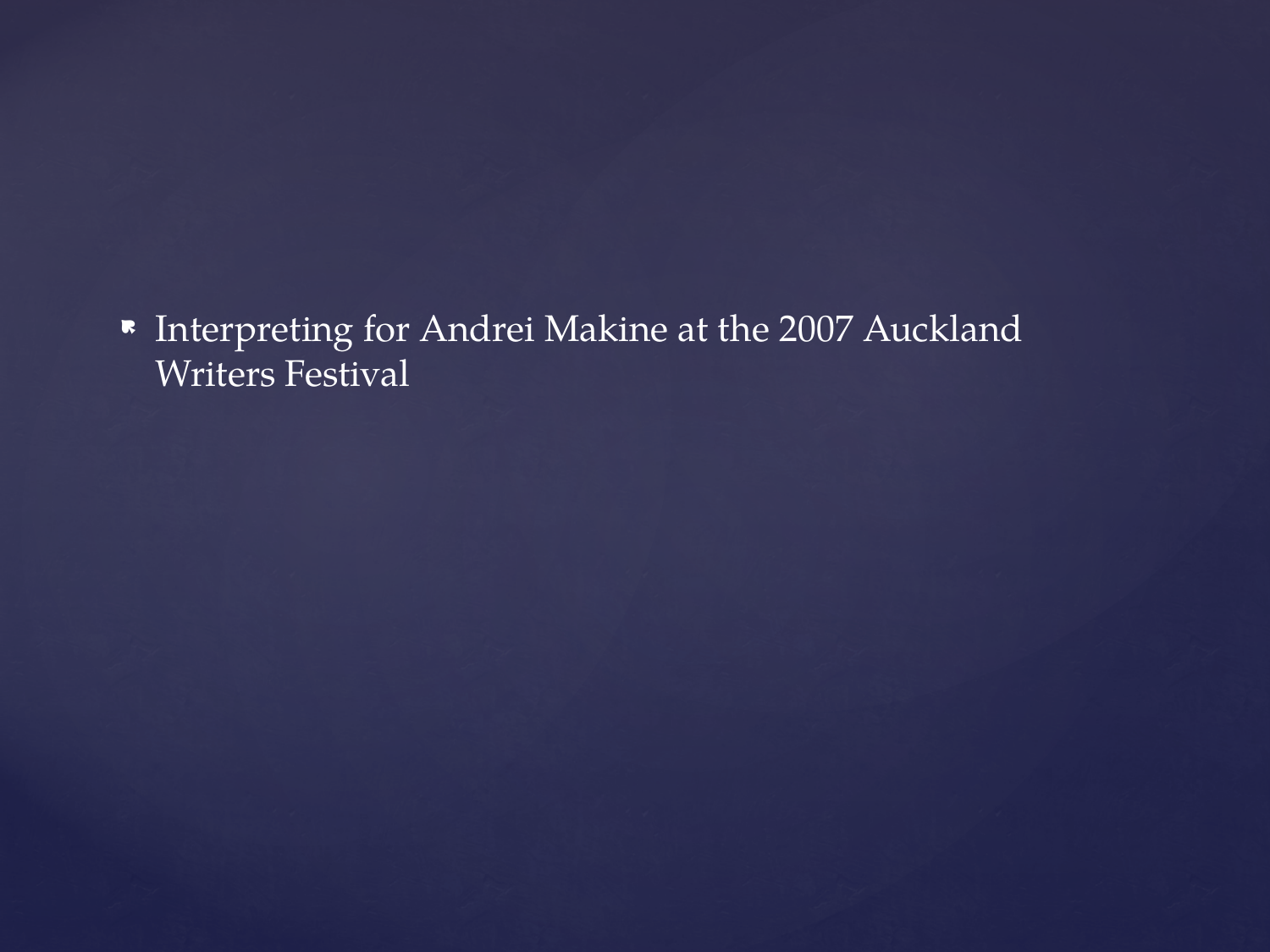

Interpreting for Andrei Makine at the 2007 Auckland Writers Festival
#